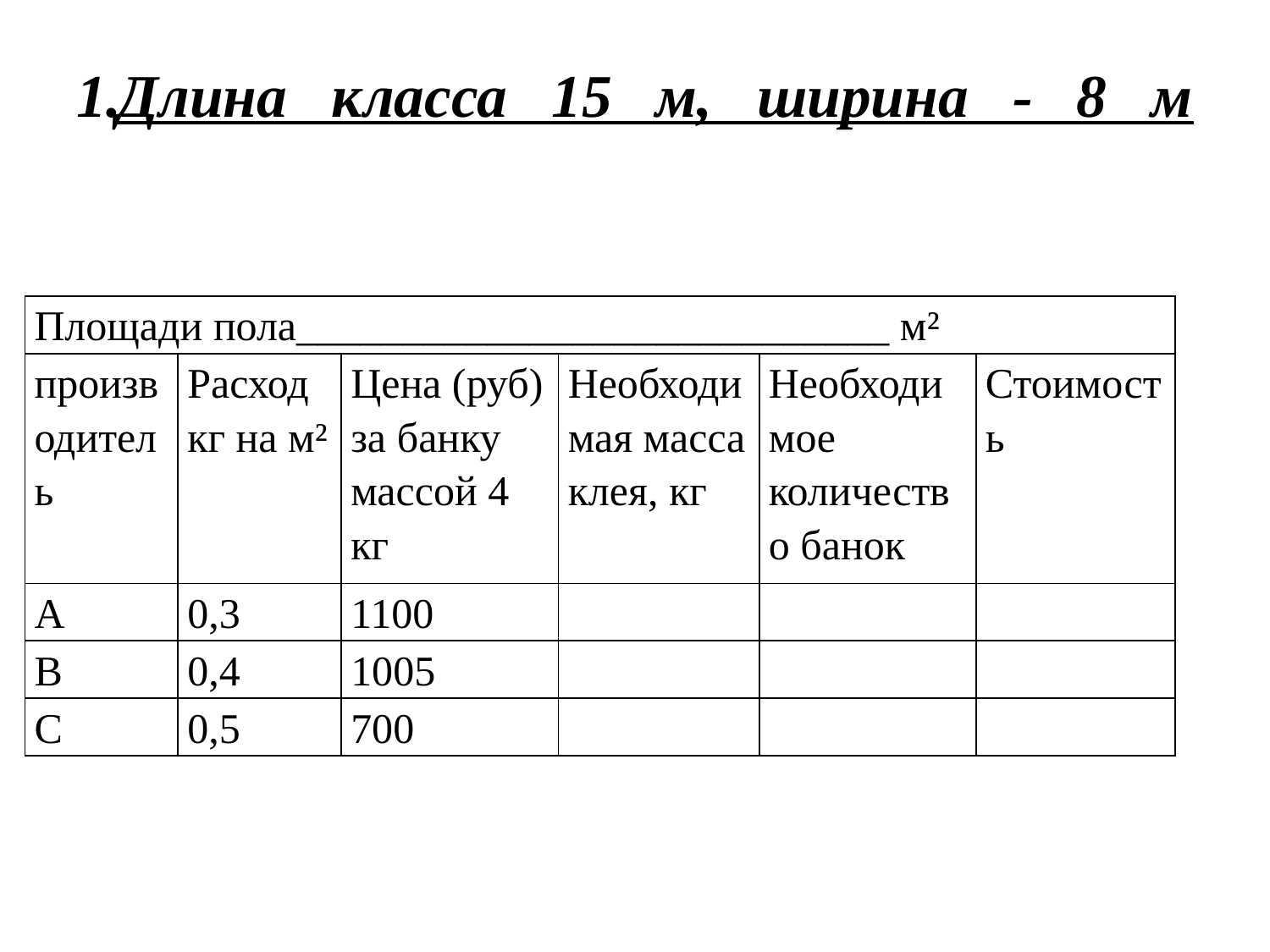

# Длина класса 15 м, ширина - 8 м
| Площади пола\_\_\_\_\_\_\_\_\_\_\_\_\_\_\_\_\_\_\_\_\_\_\_\_\_\_\_\_ м² |  |  |  |  |  |
| --- | --- | --- | --- | --- | --- |
| производитель | Расход кг на м² | Цена (руб) за банку массой 4 кг | Необходимая масса клея, кг | Необходимое количество банок | Стоимость |
| А | 0,3 | 1100 |  |  |  |
| В | 0,4 | 1005 |  |  |  |
| С | 0,5 | 700 |  |  |  |